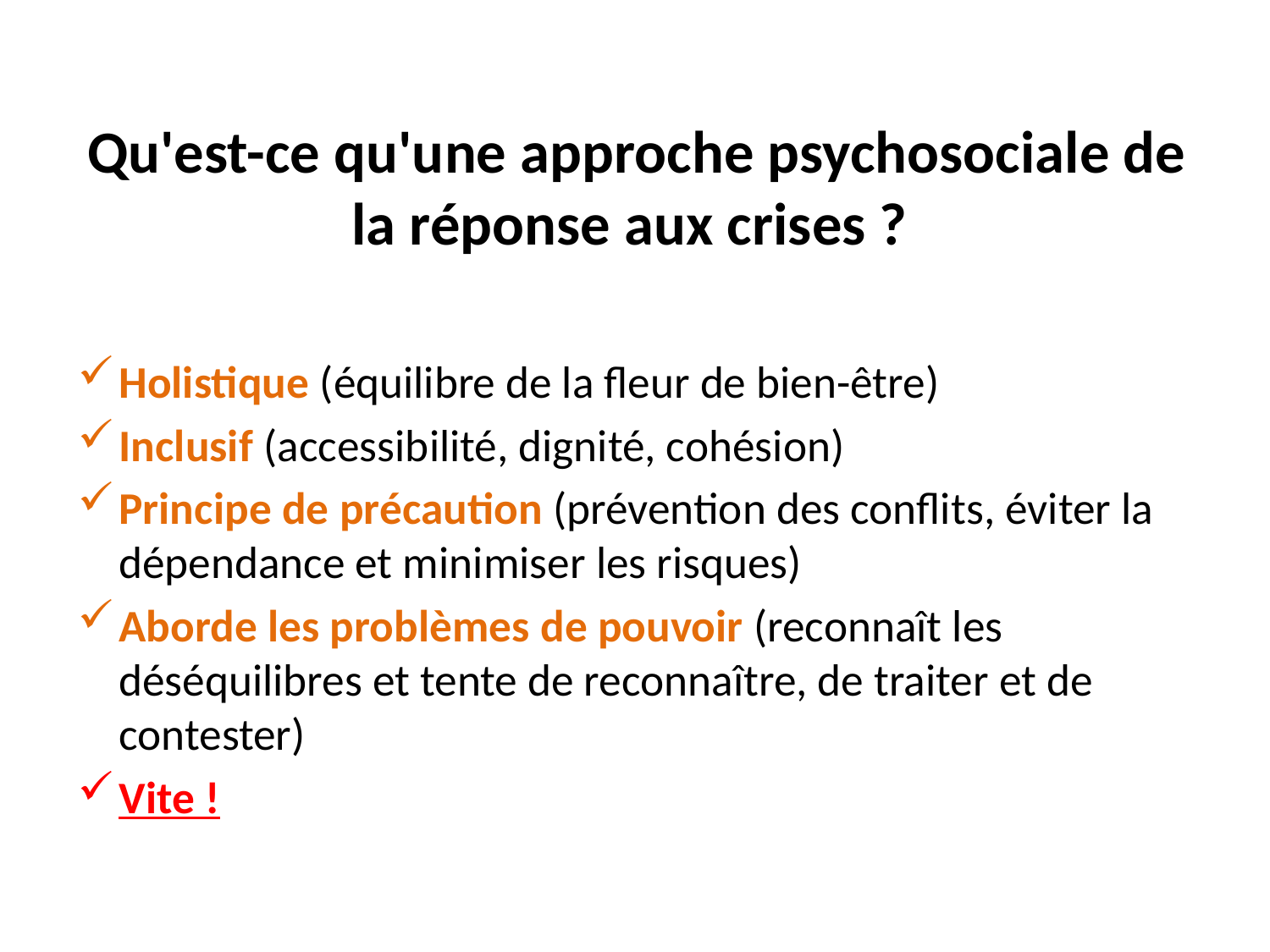

# Qu'est-ce qu'une approche psychosociale de la réponse aux crises ?
Holistique (équilibre de la fleur de bien-être)
Inclusif (accessibilité, dignité, cohésion)
Principe de précaution (prévention des conflits, éviter la dépendance et minimiser les risques)
Aborde les problèmes de pouvoir (reconnaît les déséquilibres et tente de reconnaître, de traiter et de contester)
Vite !